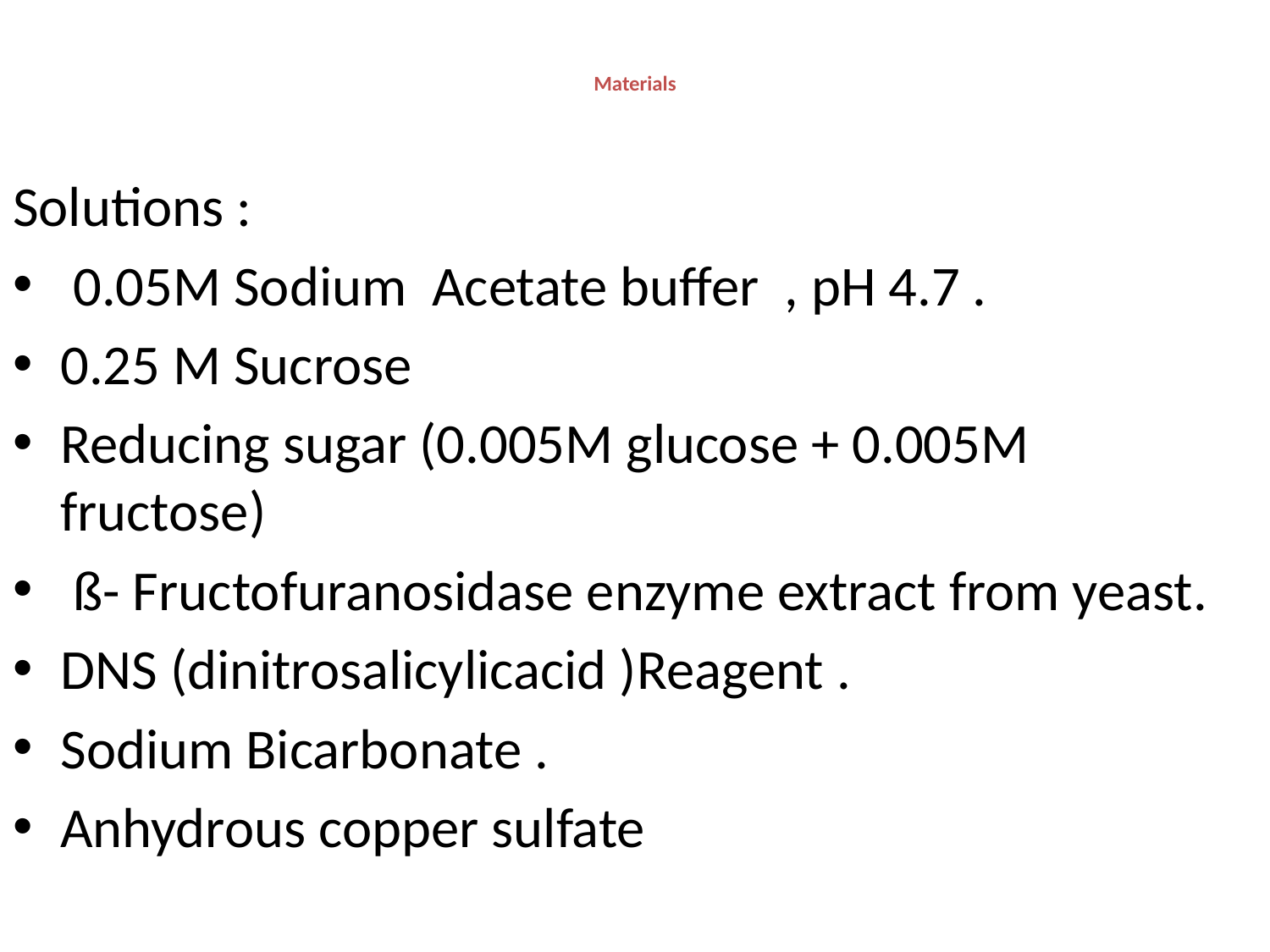

# Materials

Solutions :
 0.05M Sodium  Acetate buffer  , pH 4.7 .
0.25 M Sucrose
Reducing sugar (0.005M glucose + 0.005M fructose)
 ß- Fructofuranosidase enzyme extract from yeast.
DNS (dinitrosalicylicacid )Reagent .
Sodium Bicarbonate .
Anhydrous copper sulfate